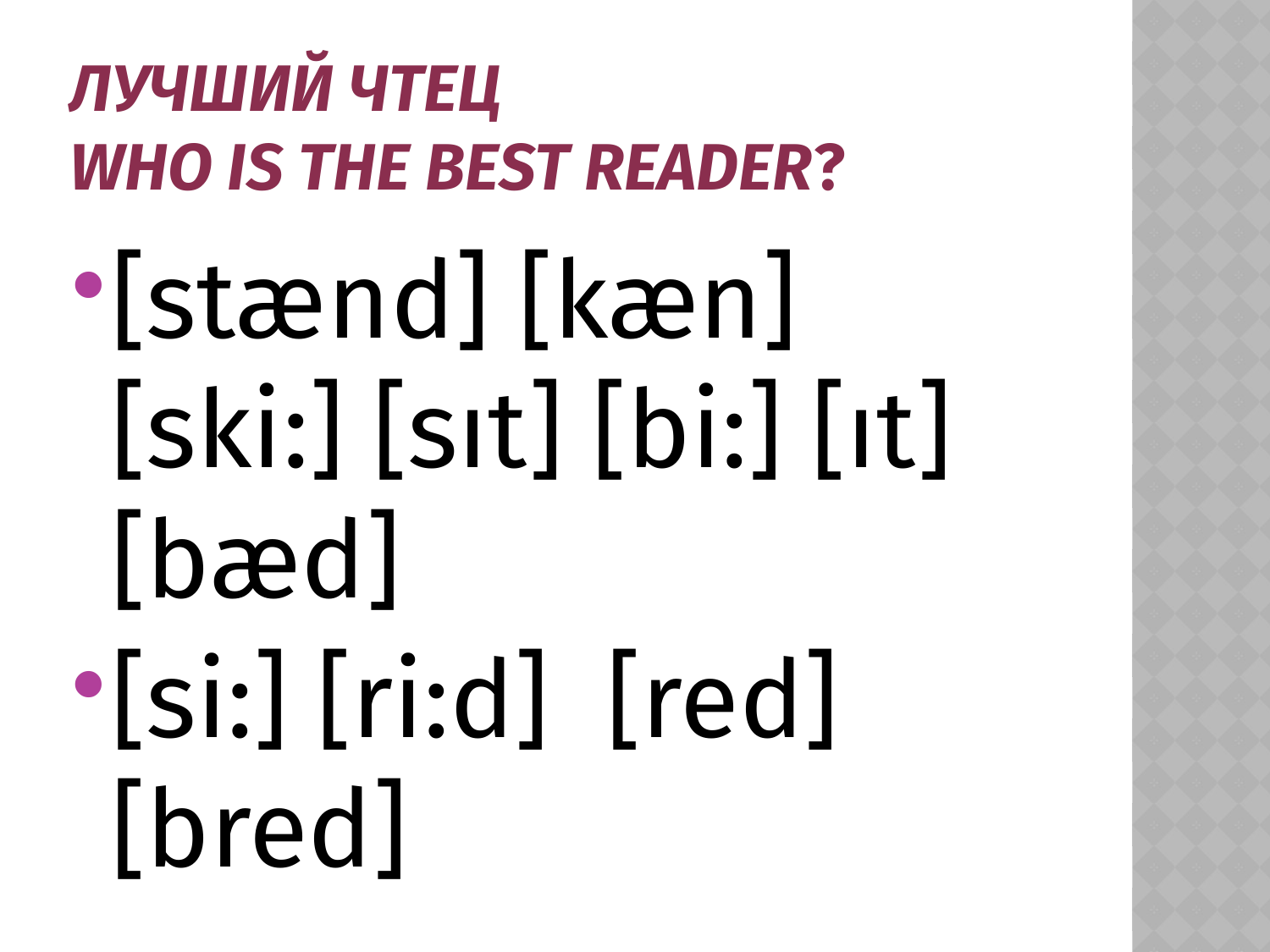

# Лучший чтец Who is the best reader?
[stænd] [kæn] [ski:] [sıt] [bi:] [ıt] [bæd]
[si:] [ri:d]  [red] [bred]